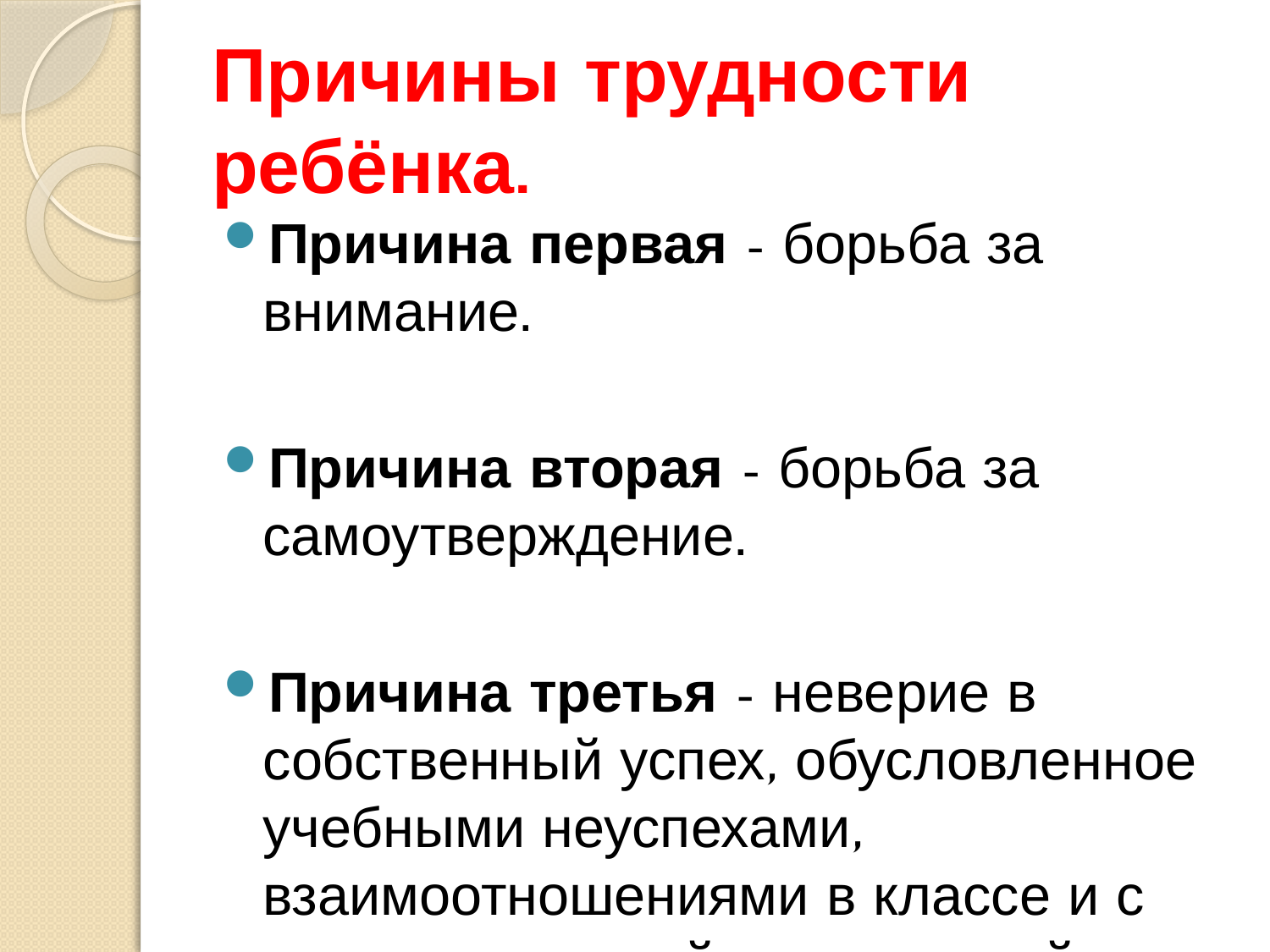

# Причины трудности ребёнка.
Причина первая - борьба за внимание.

Причина вторая - борьба за самоутверждение.

Причина третья - неверие в собственный успех, обусловлен­ное учебными неуспехами, взаимоотношениями в классе и с учителем, низкой самооценкой.